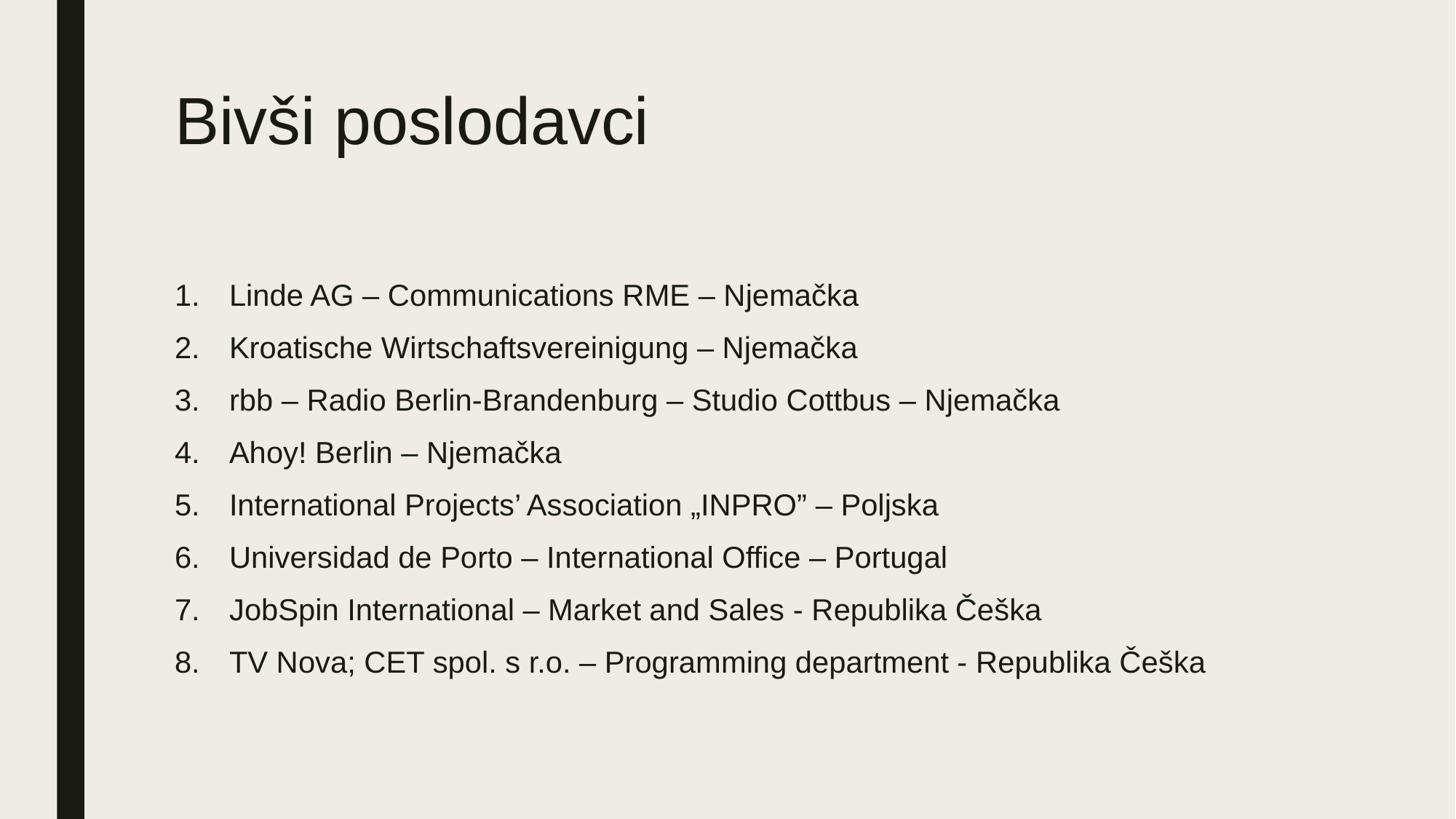

# Bivši poslodavci
Linde AG – Communications RME – Njemačka
Kroatische Wirtschaftsvereinigung – Njemačka
rbb – Radio Berlin-Brandenburg – Studio Cottbus – Njemačka
Ahoy! Berlin – Njemačka
International Projects’ Association „INPRO” – Poljska
Universidad de Porto – International Office – Portugal
JobSpin International – Market and Sales - Republika Češka
TV Nova; CET spol. s r.o. – Programming department - Republika Češka